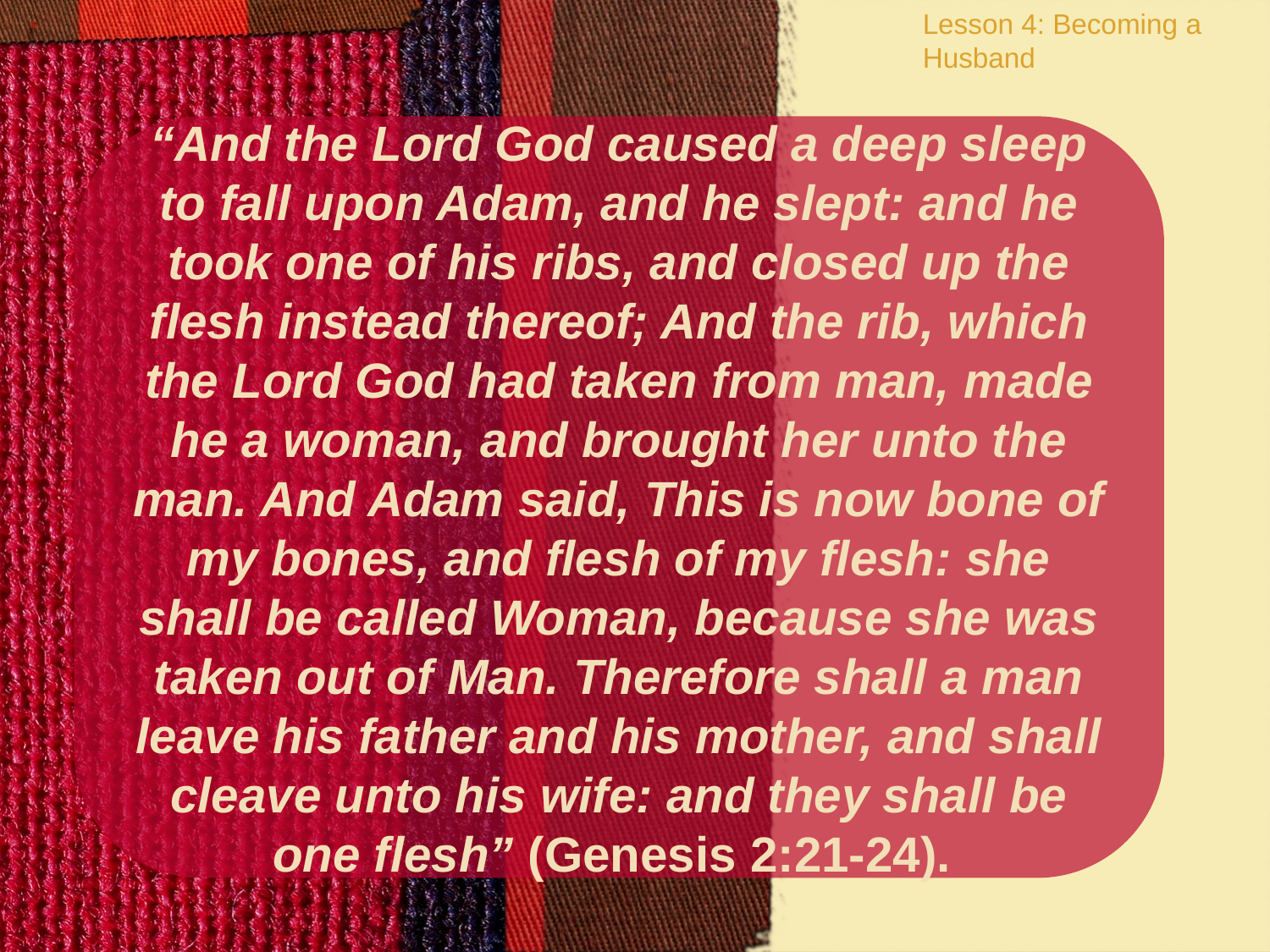

Lesson 4: Becoming a Husband
“And the Lord God caused a deep sleep to fall upon Adam, and he slept: and he took one of his ribs, and closed up the flesh instead thereof; And the rib, which the Lord God had taken from man, made he a woman, and brought her unto the man. And Adam said, This is now bone of my bones, and flesh of my flesh: she shall be called Woman, because she was taken out of Man. Therefore shall a man leave his father and his mother, and shall cleave unto his wife: and they shall be one flesh” (Genesis 2:21-24).